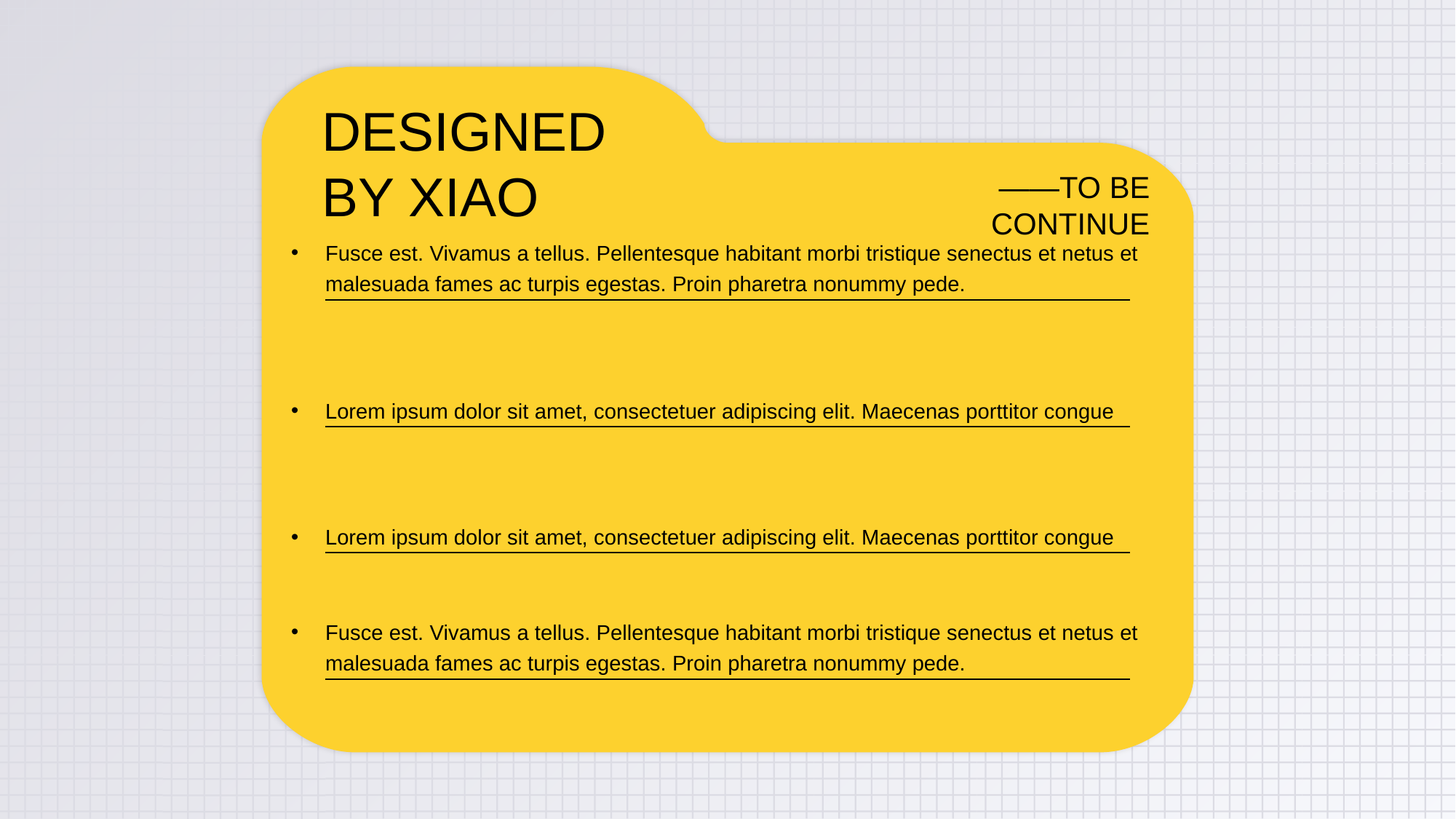

DESIGNED BY XIAO
——TO BE CONTINUE
Fusce est. Vivamus a tellus. Pellentesque habitant morbi tristique senectus et netus et malesuada fames ac turpis egestas. Proin pharetra nonummy pede.
Lorem ipsum dolor sit amet, consectetuer adipiscing elit. Maecenas porttitor congue
Lorem ipsum dolor sit amet, consectetuer adipiscing elit. Maecenas porttitor congue
Fusce est. Vivamus a tellus. Pellentesque habitant morbi tristique senectus et netus et malesuada fames ac turpis egestas. Proin pharetra nonummy pede.